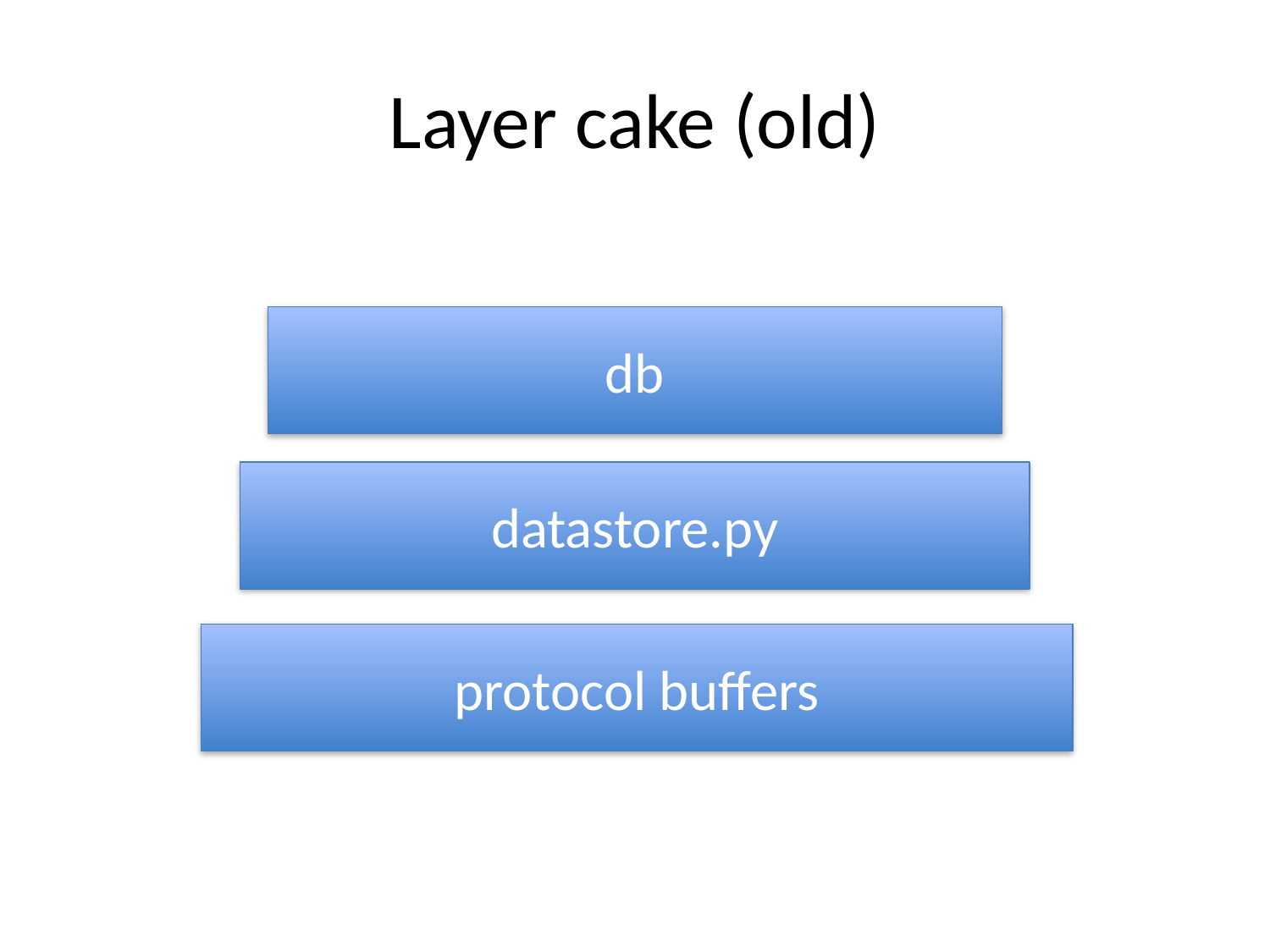

# Layer cake (old)
db
datastore.py
protocol buffers